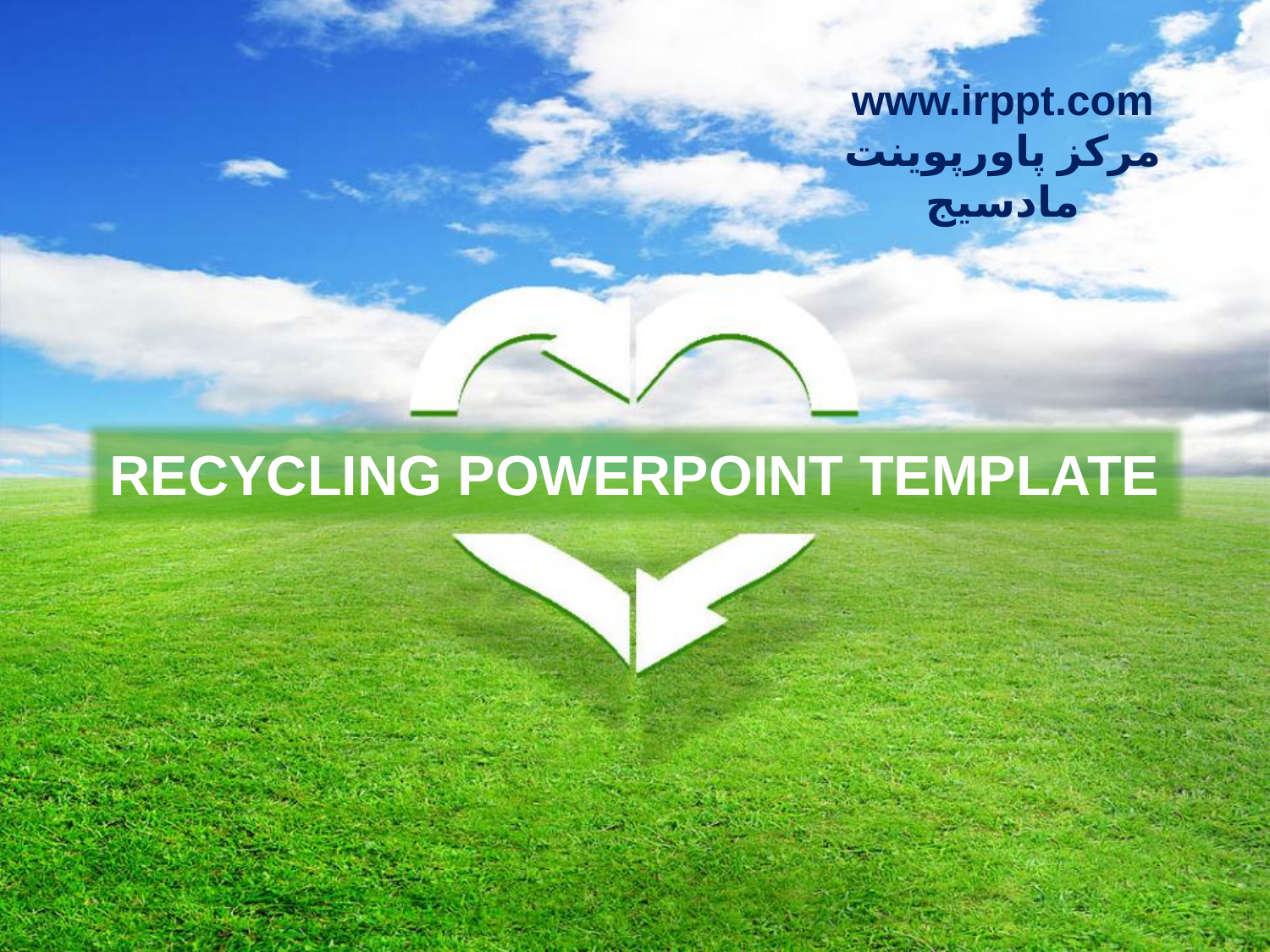

www.irppt.com
مرکز پاورپوینت مادسیج

RECYCLING POWERPOINT TEMPLATE